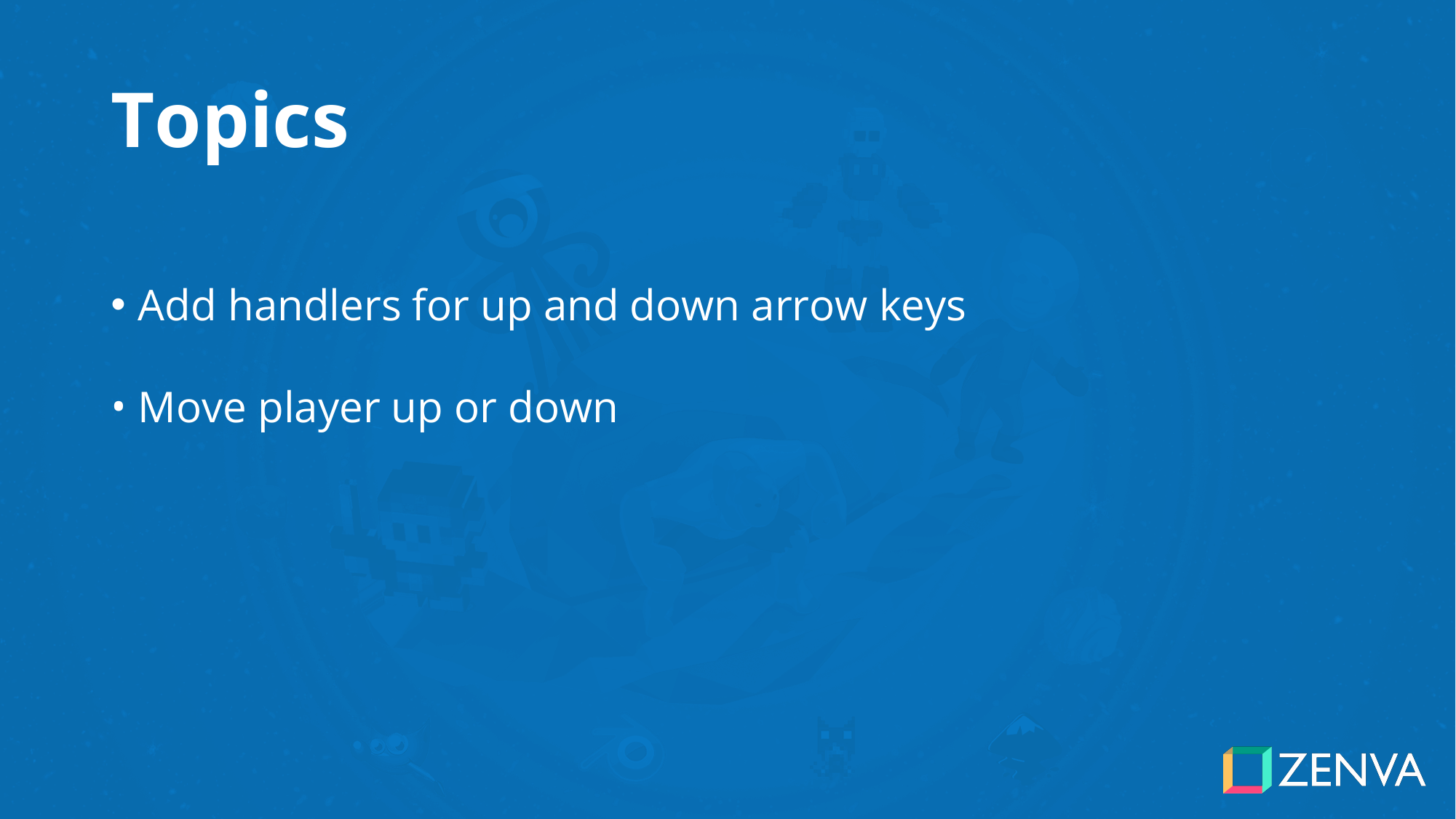

# Topics
Add handlers for up and down arrow keys
Move player up or down